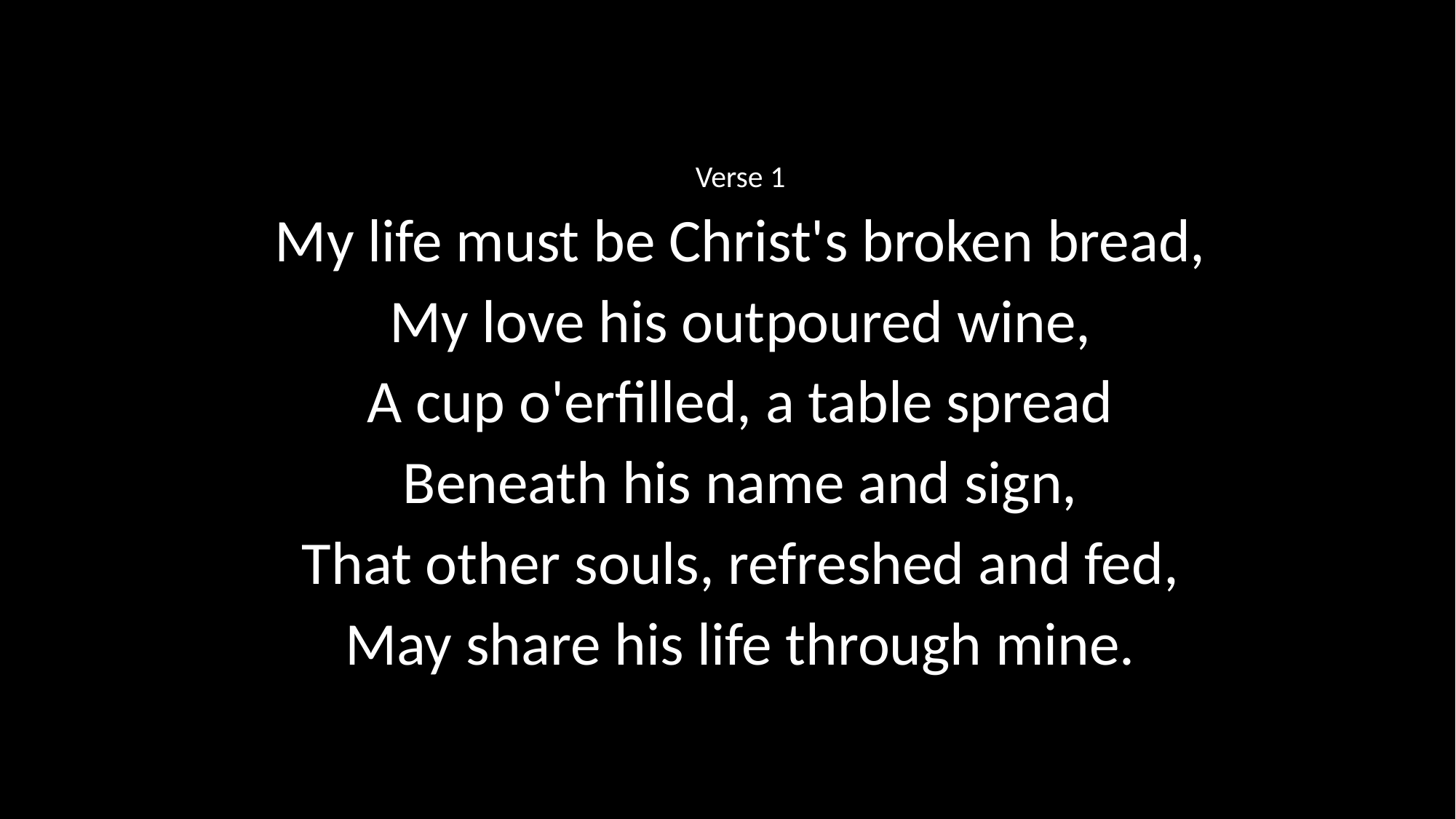

Verse 1
My life must be Christ's broken bread,
My love his outpoured wine,
A cup o'erfilled, a table spread
Beneath his name and sign,
That other souls, refreshed and fed,
May share his life through mine.